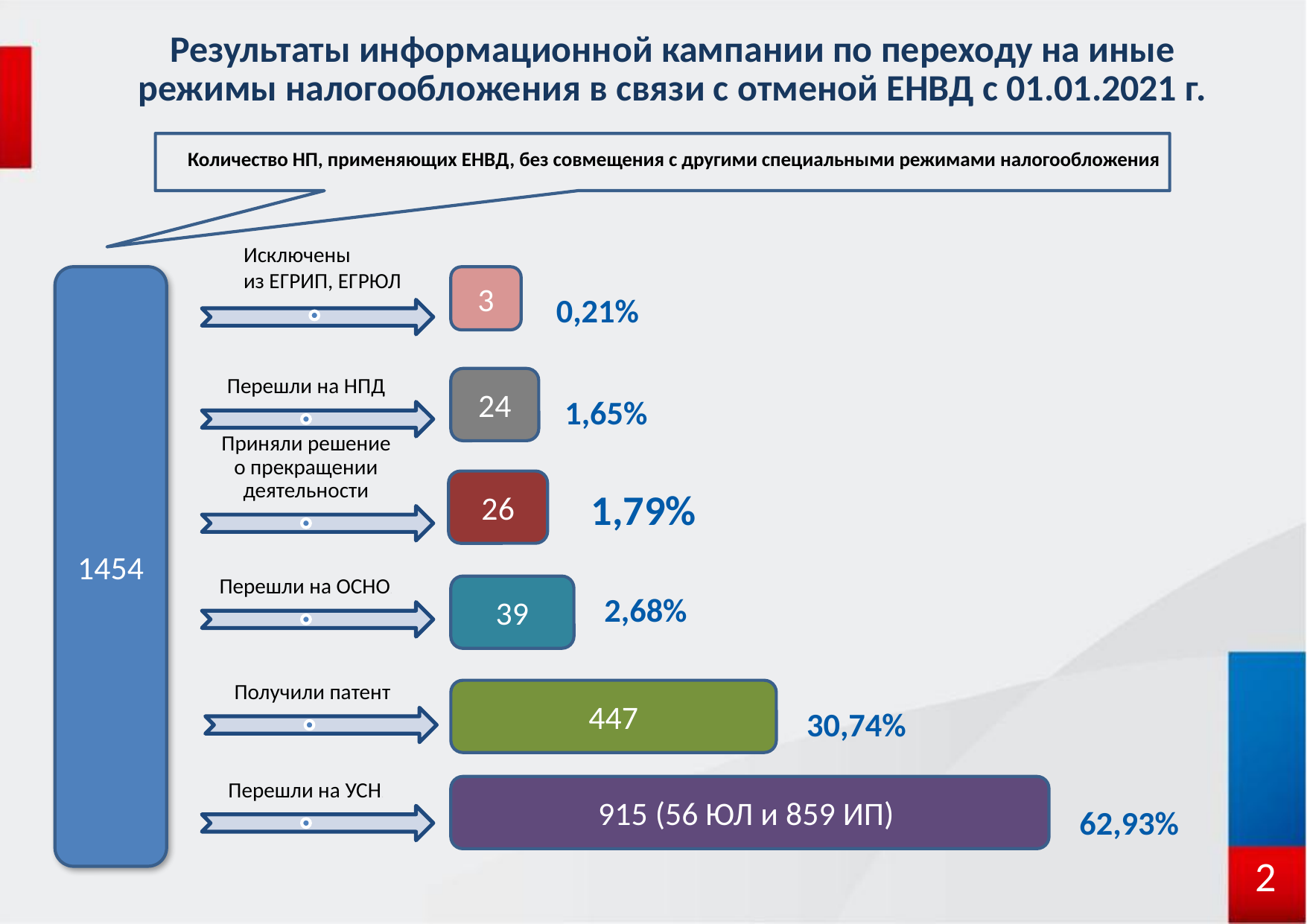

# Результаты информационной кампании по переходу на иные режимы налогообложения в связи с отменой ЕНВД с 01.01.2021 г.
Количество НП, применяющих ЕНВД, без совмещения с другими специальными режимами налогообложения

Исключены
из ЕГРИП, ЕГРЮЛ

0,21%
1454
3

1,65%
24
Перешли на НПД
26
1,79%
Приняли решение о прекращении деятельности
2,68%
Перешли на ОСНО.
39
30,74%
447
Получили патент
62,93%
915 (56 ЮЛ и 859 ИП)
Перешли на УСН.
2